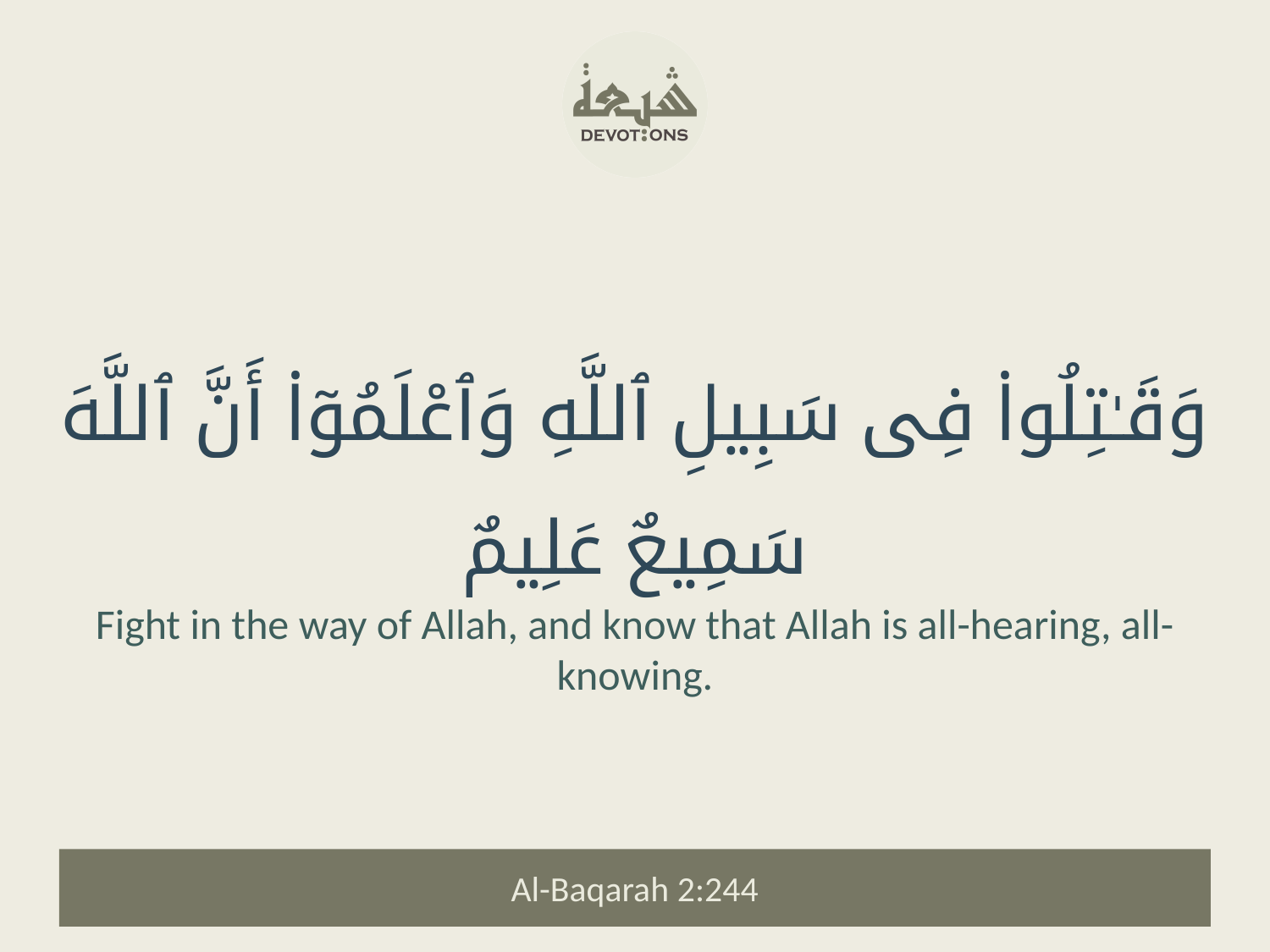

وَقَـٰتِلُوا۟ فِى سَبِيلِ ٱللَّهِ وَٱعْلَمُوٓا۟ أَنَّ ٱللَّهَ سَمِيعٌ عَلِيمٌ
Fight in the way of Allah, and know that Allah is all-hearing, all-knowing.
Al-Baqarah 2:244